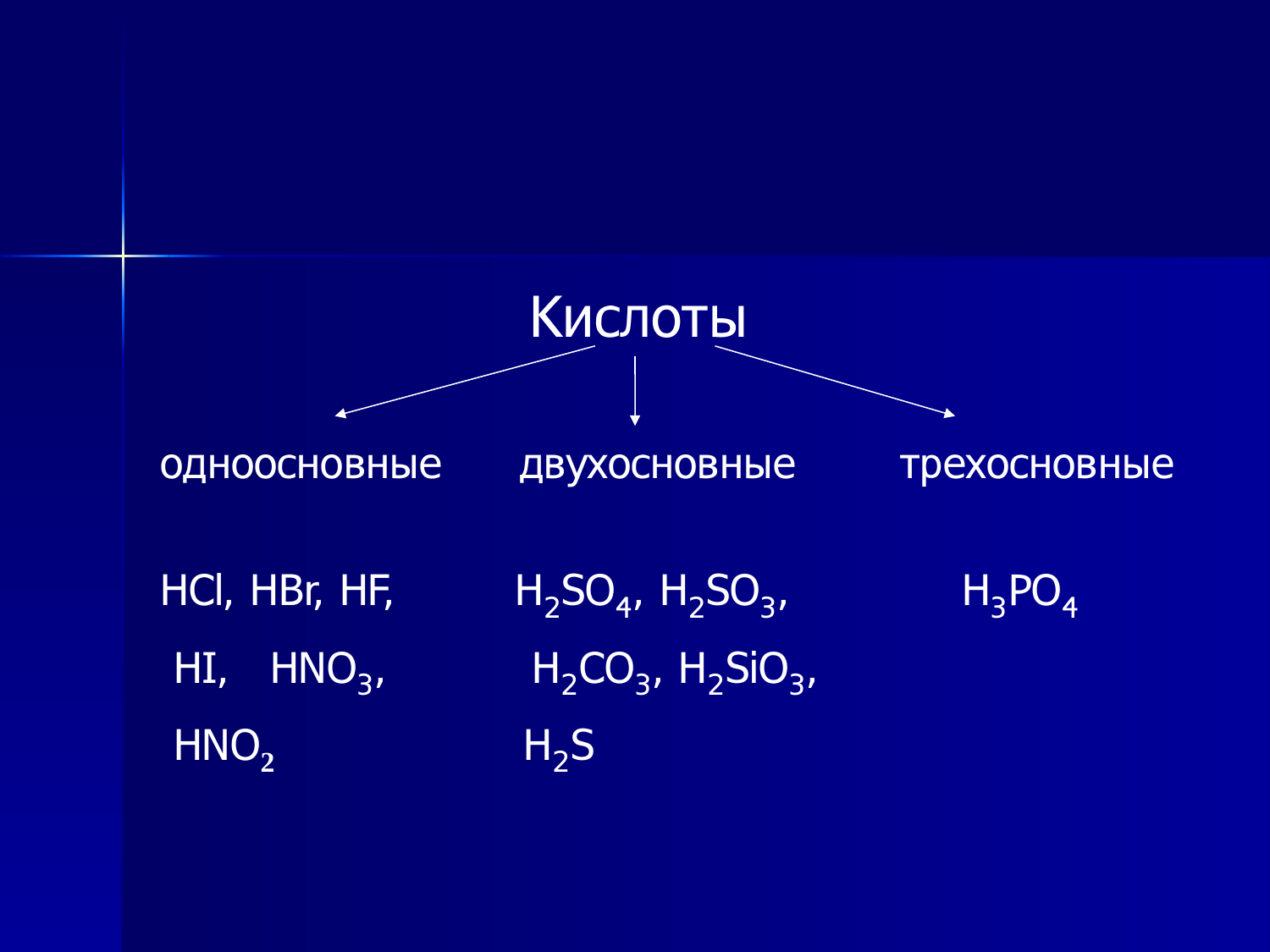

#
                     Кислоты

одноосновные      двухосновные        трехосновные

HCl, HBr, HF,         H2SO4, H2SO3,             H3PO4
 HI,   HNO3,           H2CO3, H2SiO3,
 HNO2                   H2S